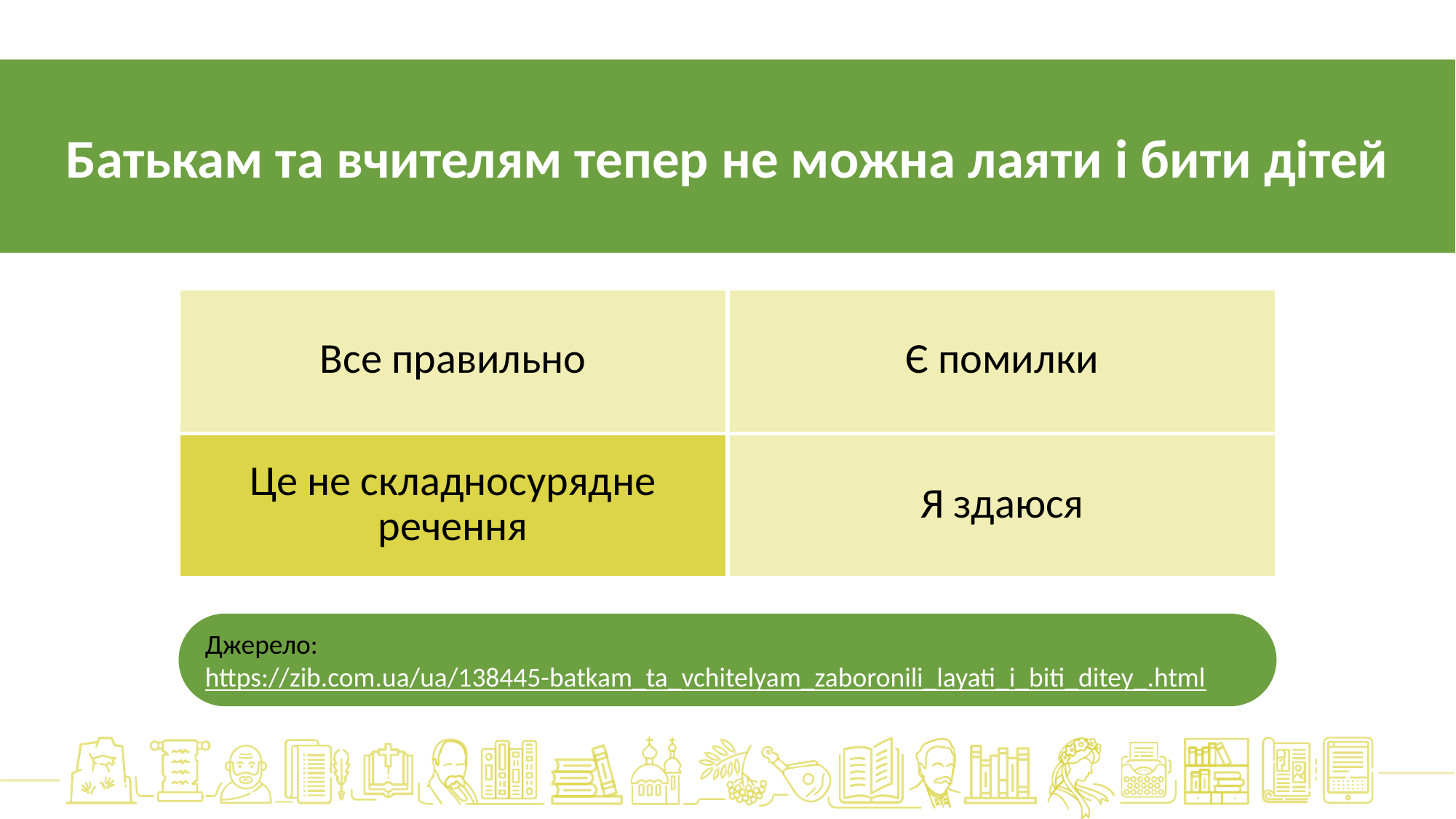

Батькам та вчителям тепер не можна лаяти і бити дітей
| Все правильно | Є помилки |
| --- | --- |
| Це не складносурядне речення | Я здаюся |
Джерело: https://zib.com.ua/ua/138445-batkam_ta_vchitelyam_zaboronili_layati_i_biti_ditey_.html